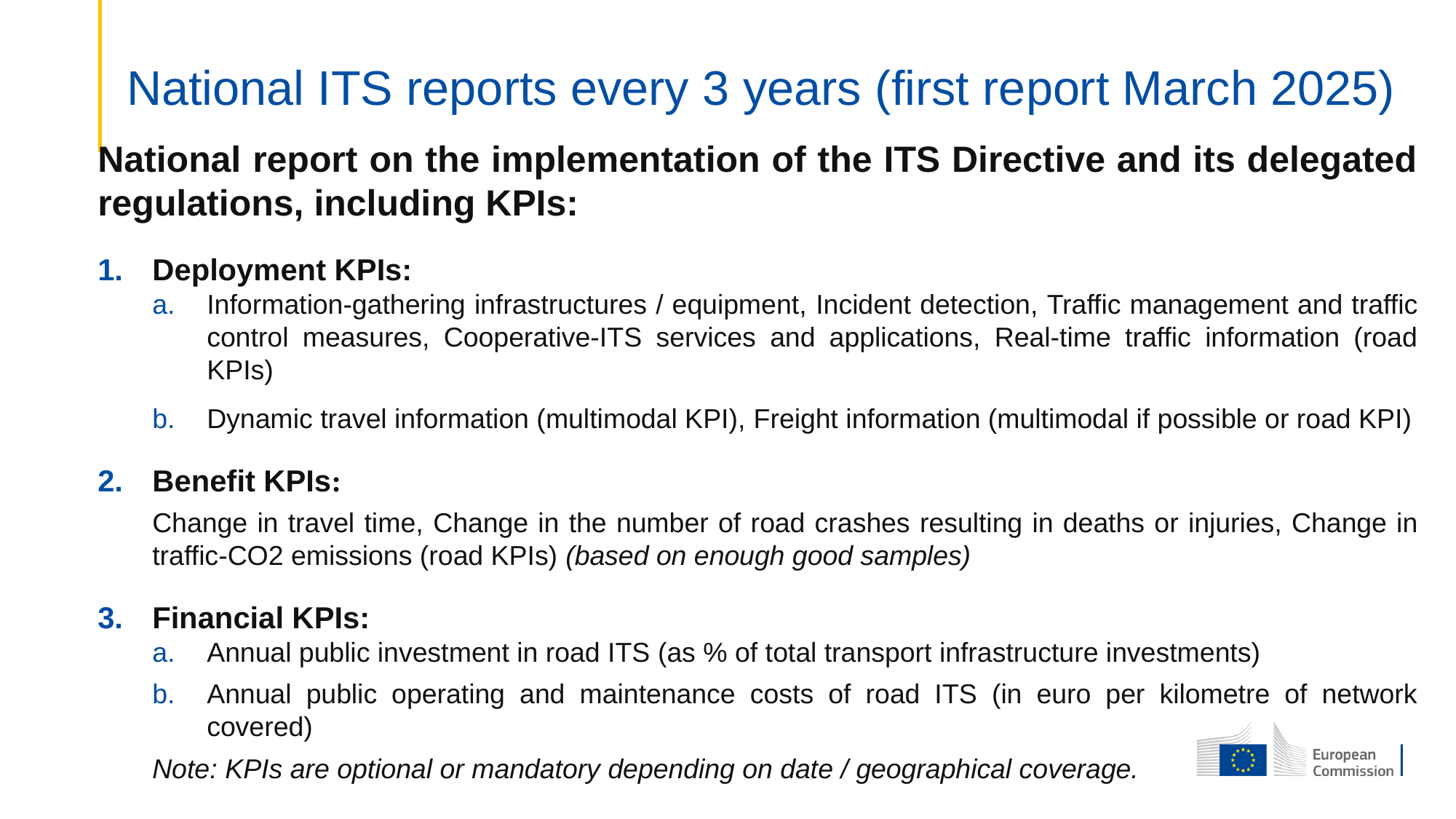

# National ITS reports every 3 years (first report March 2025)
National report on the implementation of the ITS Directive and its delegated regulations, including KPIs:
Deployment KPIs:
Information-gathering infrastructures / equipment, Incident detection, Traffic management and traffic control measures, Cooperative-ITS services and applications, Real-time traffic information (road KPIs)
Dynamic travel information (multimodal KPI), Freight information (multimodal if possible or road KPI)
Benefit KPIs:
Change in travel time, Change in the number of road crashes resulting in deaths or injuries, Change in traffic-CO2 emissions (road KPIs) (based on enough good samples)
Financial KPIs:
Annual public investment in road ITS (as % of total transport infrastructure investments)
Annual public operating and maintenance costs of road ITS (in euro per kilometre of network covered)
Note: KPIs are optional or mandatory depending on date / geographical coverage.